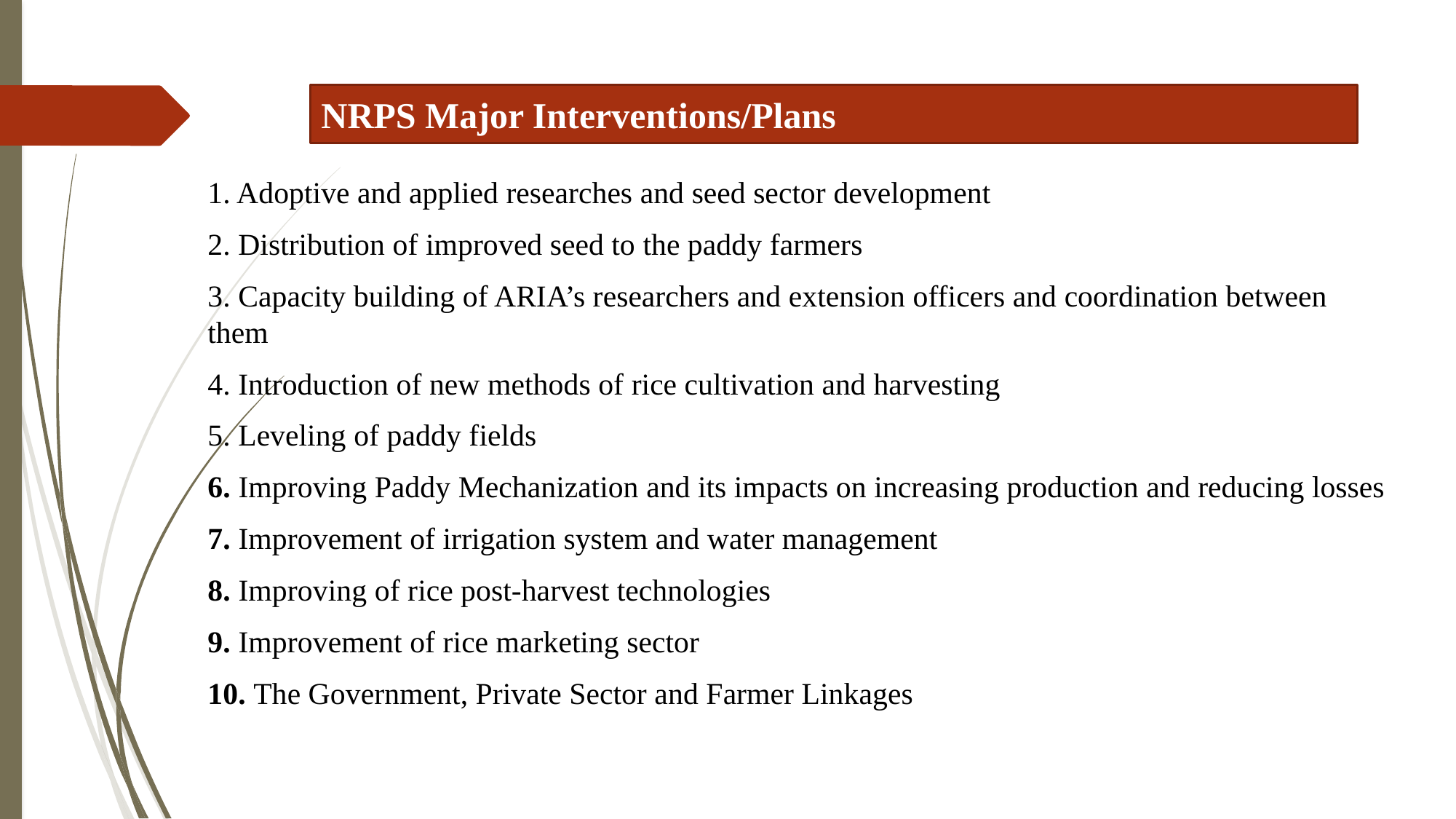

NRPS Major Interventions/Plans
1. Adoptive and applied researches and seed sector development
2. Distribution of improved seed to the paddy farmers
3. Capacity building of ARIA’s researchers and extension officers and coordination between them
4. Introduction of new methods of rice cultivation and harvesting
5. Leveling of paddy fields
6. Improving Paddy Mechanization and its impacts on increasing production and reducing losses
7. Improvement of irrigation system and water management
8. Improving of rice post-harvest technologies
9. Improvement of rice marketing sector
10. The Government, Private Sector and Farmer Linkages